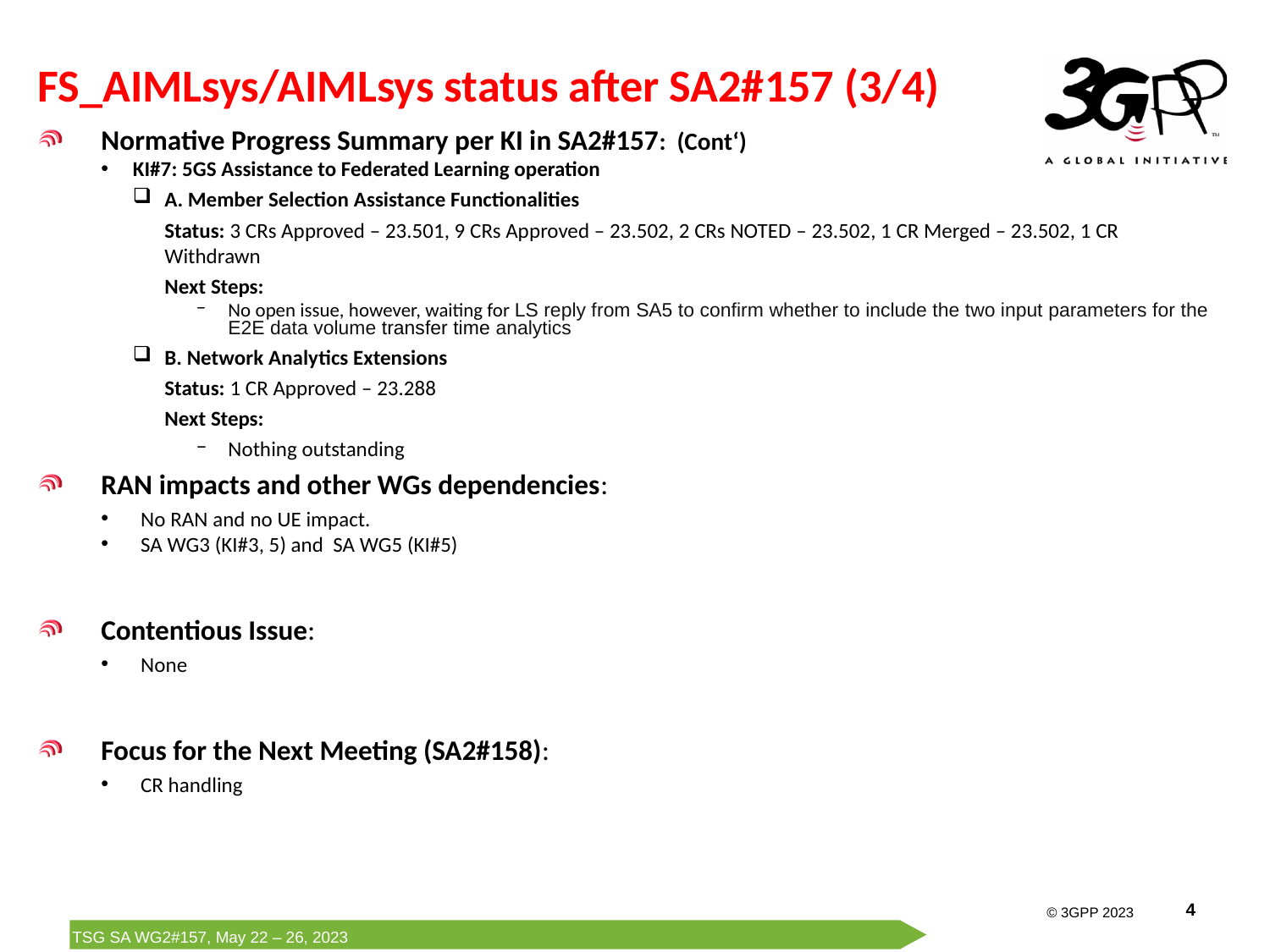

# FS_AIMLsys/AIMLsys status after SA2#157 (3/4)

Normative Progress Summary per KI in SA2#157:  (Cont‘)
KI#7: 5GS Assistance to Federated Learning operation
A. Member Selection Assistance Functionalities
Status: 3 CRs Approved – 23.501, 9 CRs Approved – 23.502, 2 CRs NOTED – 23.502, 1 CR Merged – 23.502, 1 CR Withdrawn
Next Steps:
No open issue, however, waiting for LS reply from SA5 to confirm whether to include the two input parameters for the E2E data volume transfer time analytics
B. Network Analytics Extensions
Status: 1 CR Approved – 23.288
Next Steps:
Nothing outstanding
RAN impacts and other WGs dependencies:
No RAN and no UE impact.
SA WG3 (KI#3, 5) and  SA WG5 (KI#5)

Contentious Issue:
None

Focus for the Next Meeting (SA2#158):
CR handling